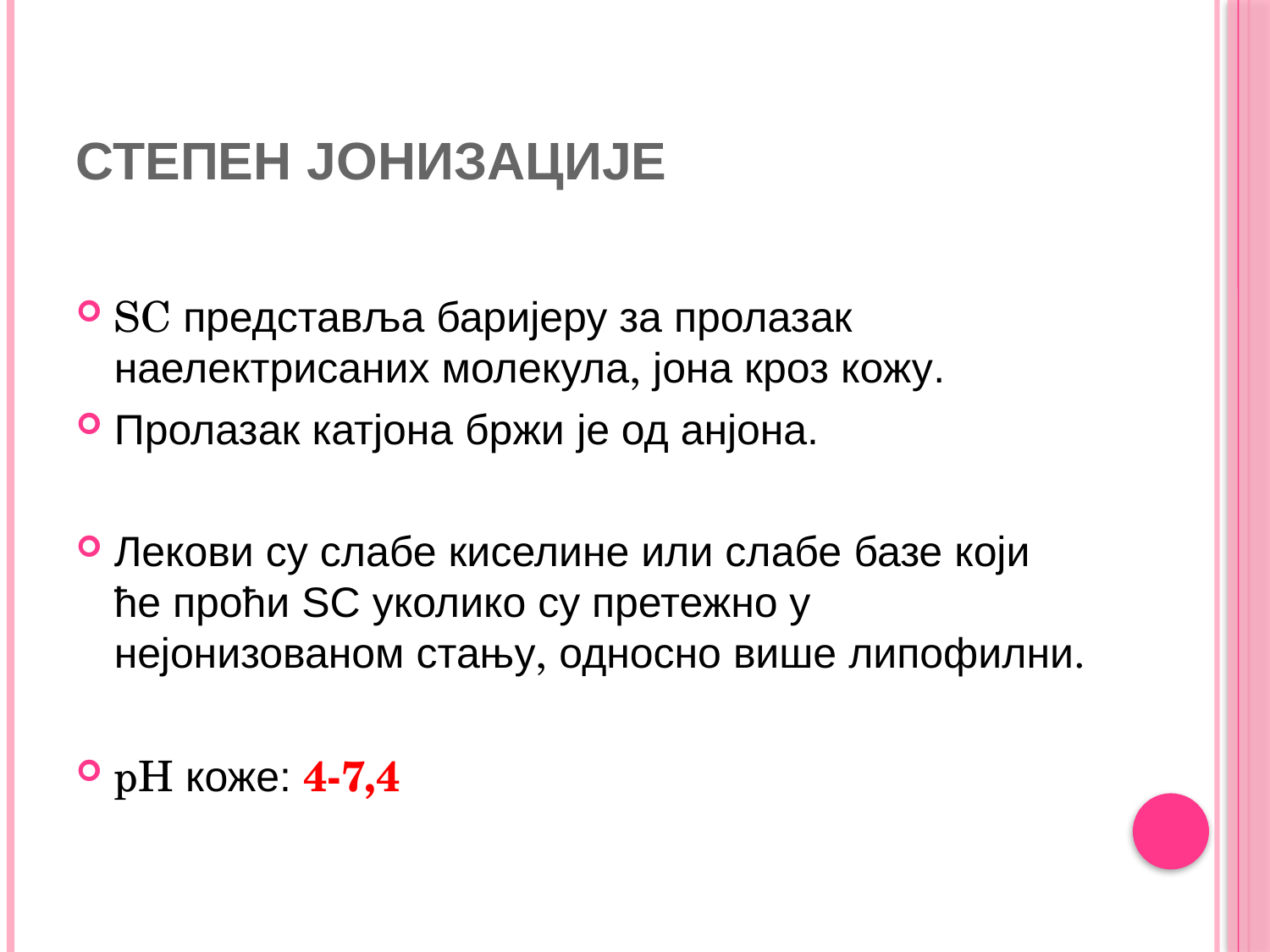

# Степен јонизације

SC представља баријеру за пролазак наелектрисаних молекула, јона кроз кожу.
Пролазак катјона бржи је од анјона.

Лекови су слабе киселине или слабе базе који ће проћи SC уколико су претежно у нејонизованом стању, односно више липофилни.

pH коже: 4-7,4